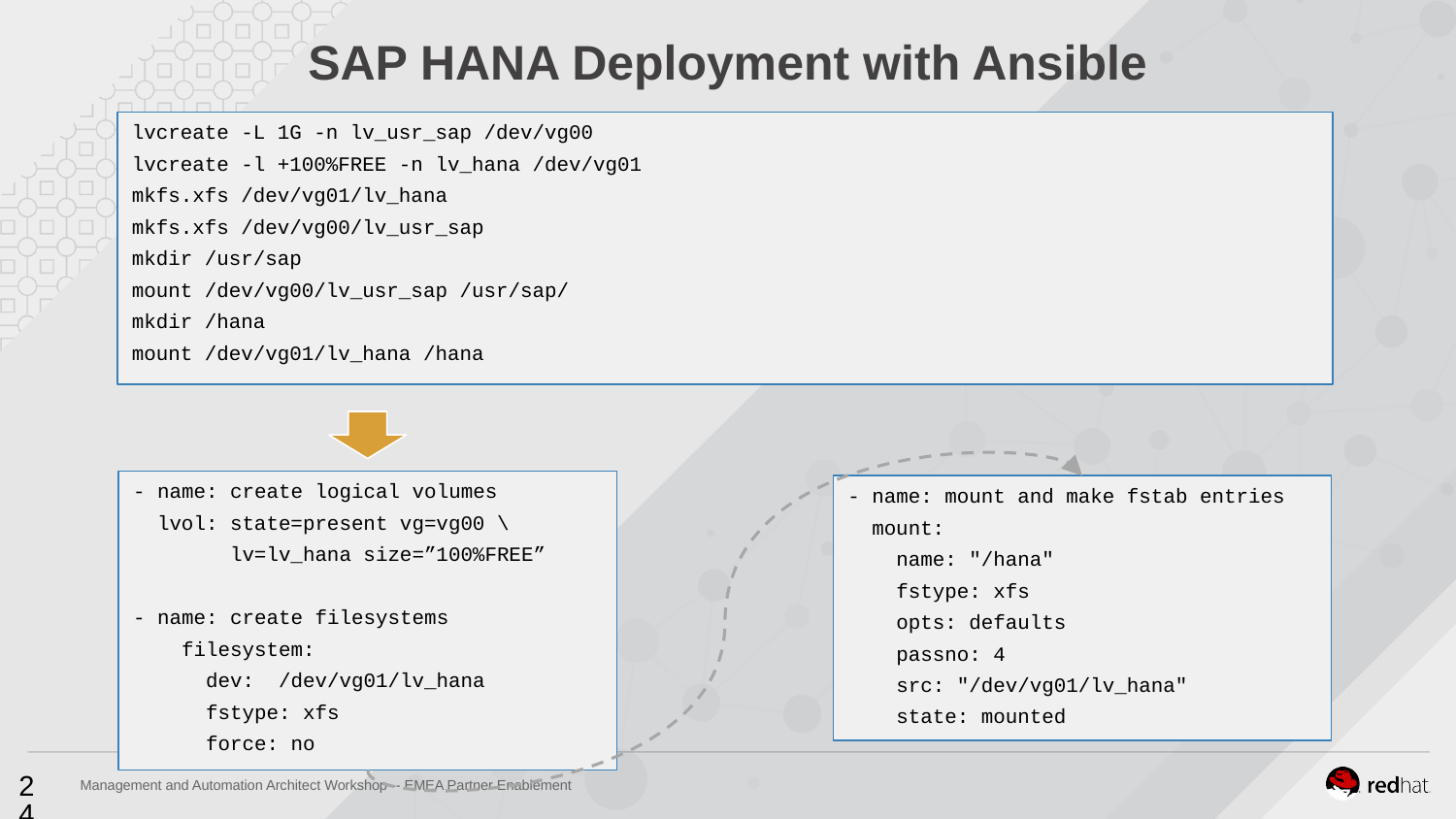

# SAP HANA Deployment with Ansible

lvcreate -L 1G -n lv_usr_sap /dev/vg00
lvcreate -l +100%FREE -n lv_hana /dev/vg01
mkfs.xfs /dev/vg01/lv_hana
mkfs.xfs /dev/vg00/lv_usr_sap
mkdir /usr/sap
mount /dev/vg00/lv_usr_sap /usr/sap/
mkdir /hana
mount /dev/vg01/lv_hana /hana

- name: create logical volumes
  lvol: state=present vg=vg00 \
        lv=lv_hana size=”100%FREE”

- name: create filesystems
    filesystem:
      dev:  /dev/vg01/lv_hana
      fstype: xfs
      force: no

- name: mount and make fstab entries
  mount:
    name: "/hana"
    fstype: xfs
    opts: defaults
    passno: 4
    src: "/dev/vg01/lv_hana"
    state: mounted

24